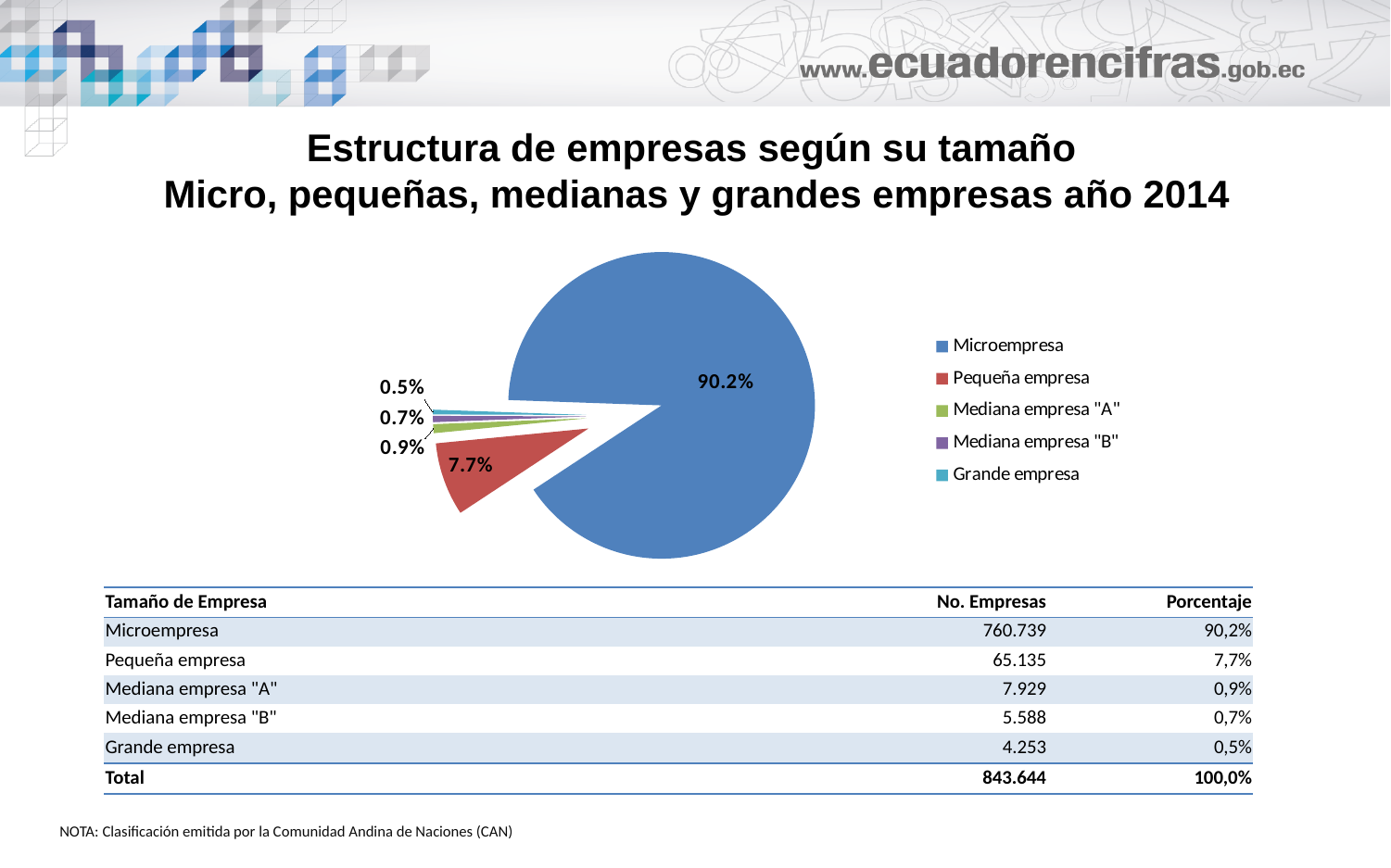

# Estructura de empresas según su tamaño Micro, pequeñas, medianas y grandes empresas año 2014

### Chart

| Category |  |
|---|---|
| Microempresa | 0.9017298765830136 |
| Pequeña empresa | 0.07720673649074729 |
| Mediana empresa "A" | 0.00939851406517441 |
| Mediana empresa "B" | 0.006623646941126826 |
| Grande empresa | 0.0050412259199377925 |
| Tamaño de Empresa | No. Empresas | Porcentaje |
| --- | --- | --- |
| Microempresa | 760.739 | 90,2% |
| Pequeña empresa | 65.135 | 7,7% |
| Mediana empresa "A" | 7.929 | 0,9% |
| Mediana empresa "B" | 5.588 | 0,7% |
| Grande empresa | 4.253 | 0,5% |
| Total | 843.644 | 100,0% |
NOTA: Clasificación emitida por la Comunidad Andina de Naciones (CAN)